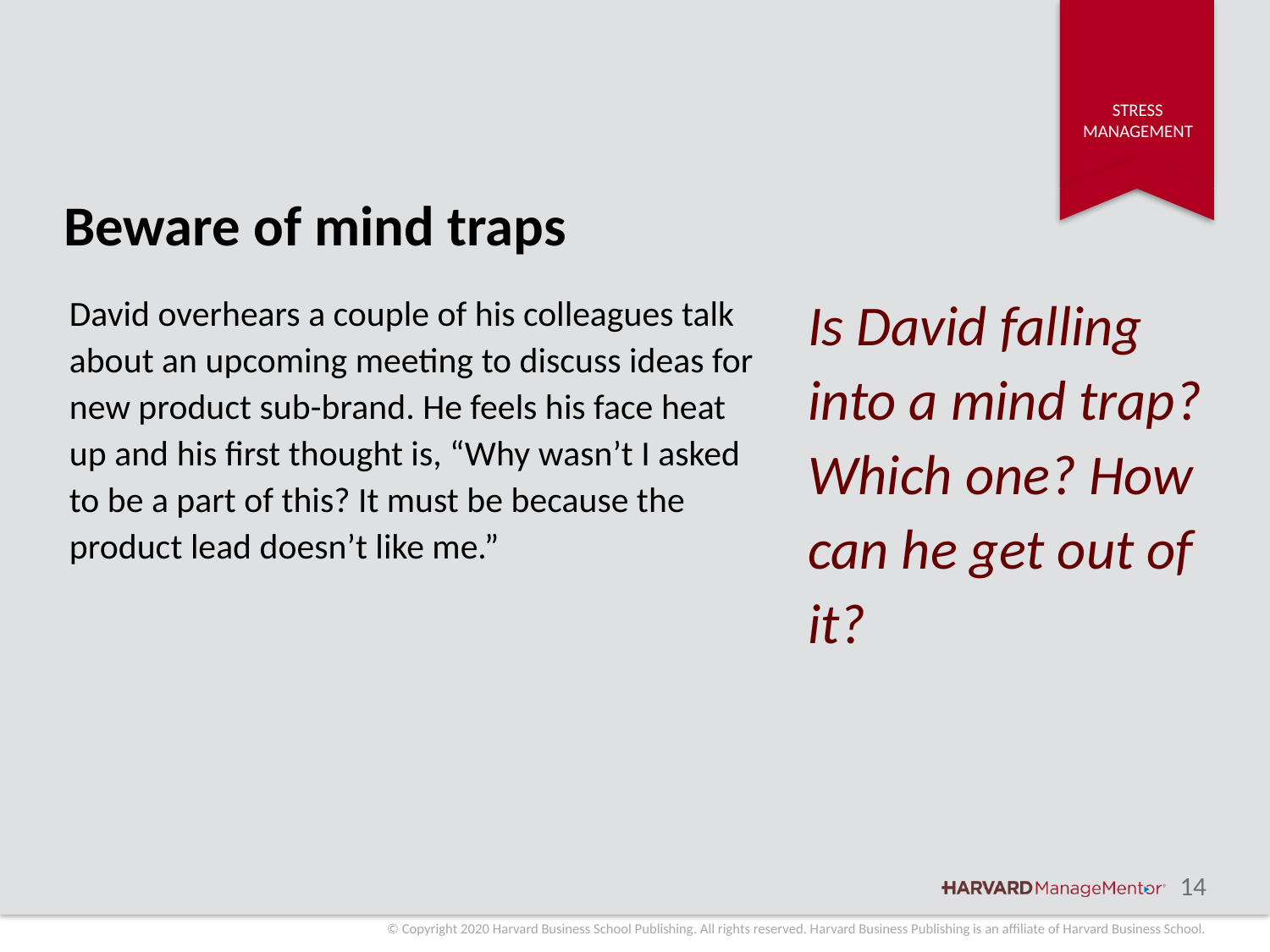

# Beware of mind traps
Is David falling into a mind trap? Which one? How can he get out of it?

David overhears a couple of his colleagues talk about an upcoming meeting to discuss ideas for new product sub-brand. He feels his face heat up and his first thought is, “Why wasn’t I asked to be a part of this? It must be because the product lead doesn’t like me.”